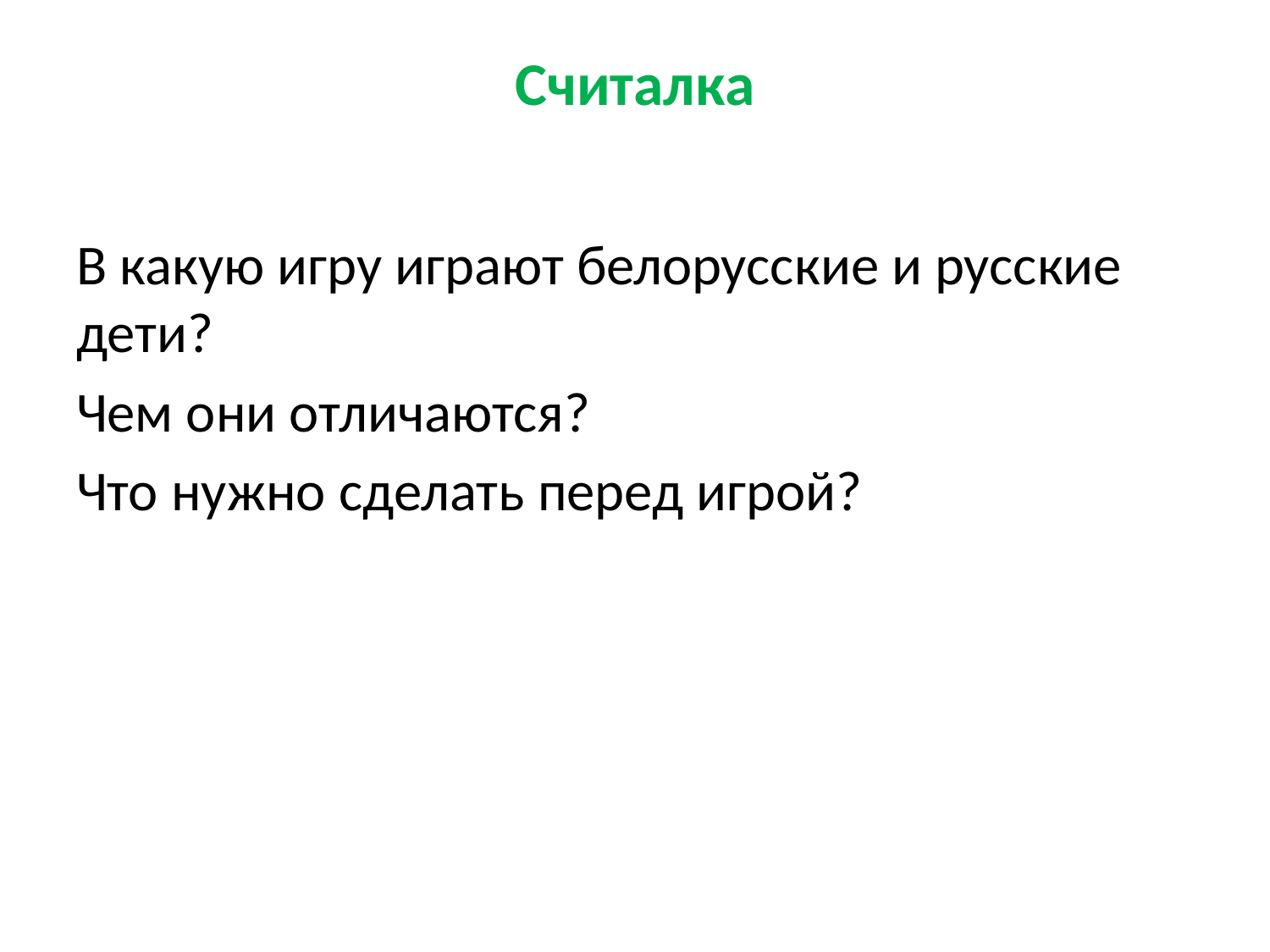

# Считалка
В какую игру играют белорусские и русские дети?
Чем они отличаются?
Что нужно сделать перед игрой?